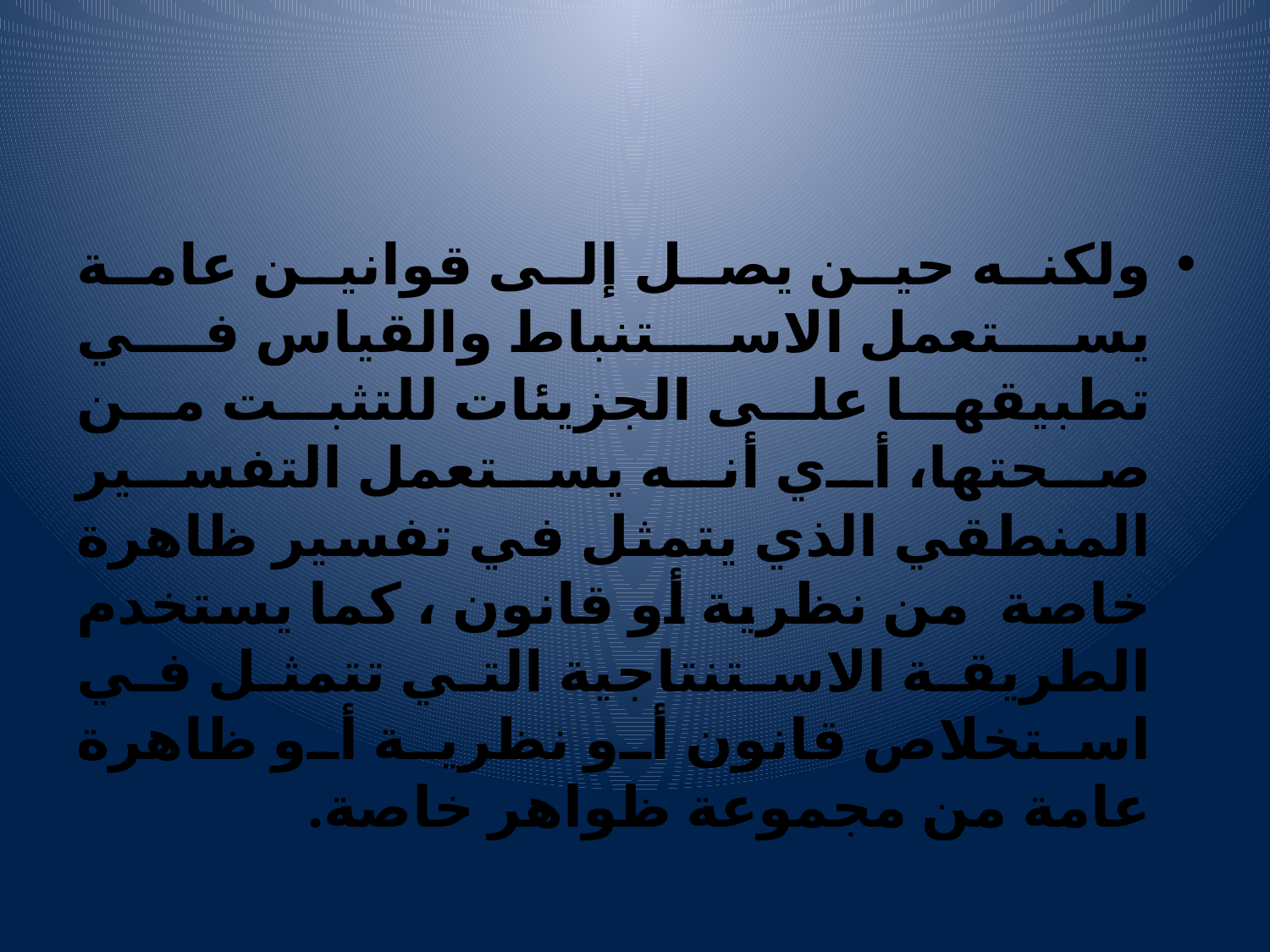

#
ولكنه حين يصل إلى قوانين عامة يستعمل الاستنباط والقياس في تطبيقها على الجزيئات للتثبت من صحتها، أي أنه يستعمل التفسير المنطقي الذي يتمثل في تفسير ظاهرة خاصة  من نظرية أو قانون ، كما يستخدم الطريقة الاستنتاجية التي تتمثل في استخلاص قانون أو نظرية أو ظاهرة عامة من مجموعة ظواهر خاصة.